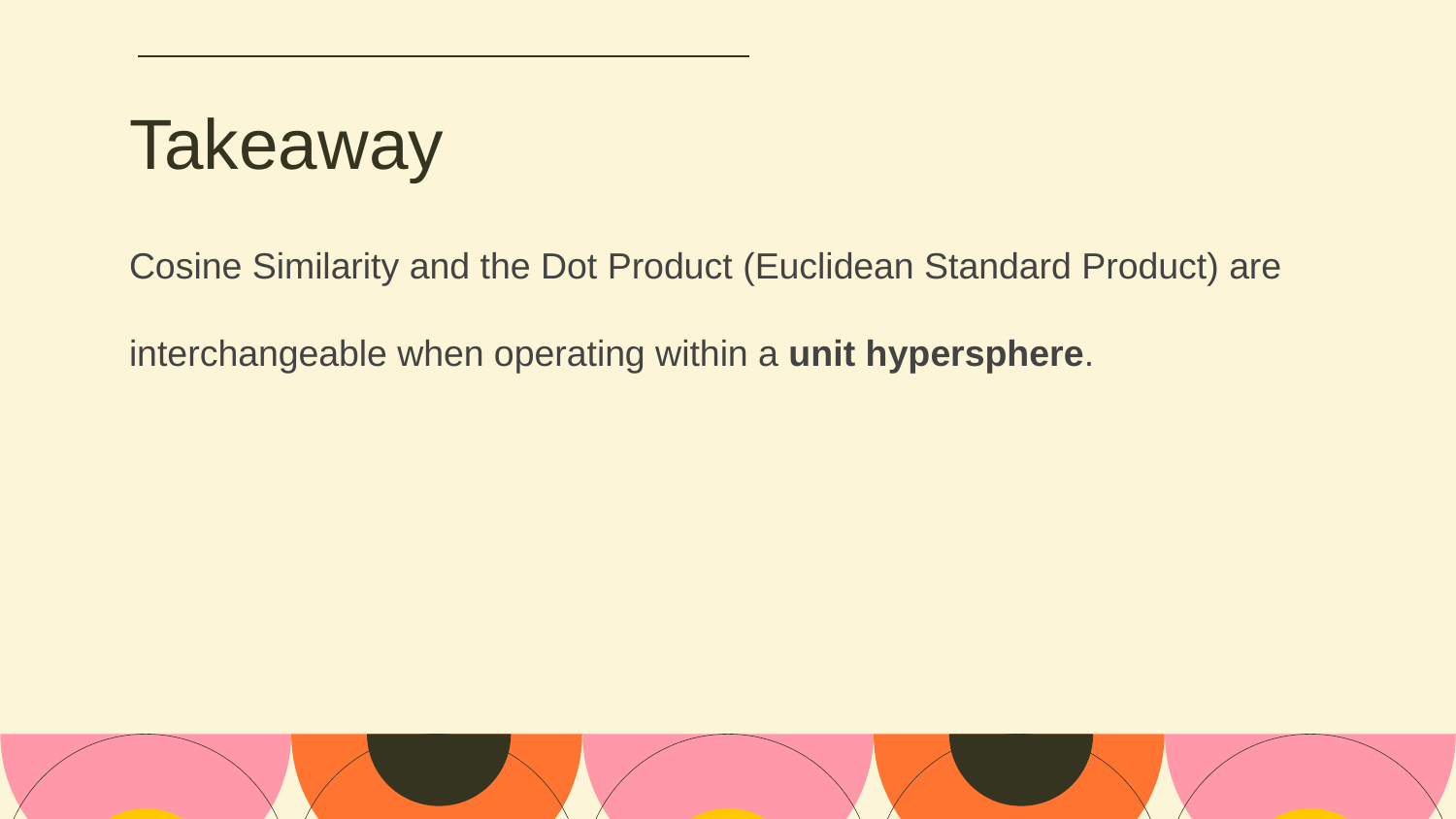

# Takeaway
Cosine Similarity and the Dot Product (Euclidean Standard Product) are interchangeable when operating within a unit hypersphere.